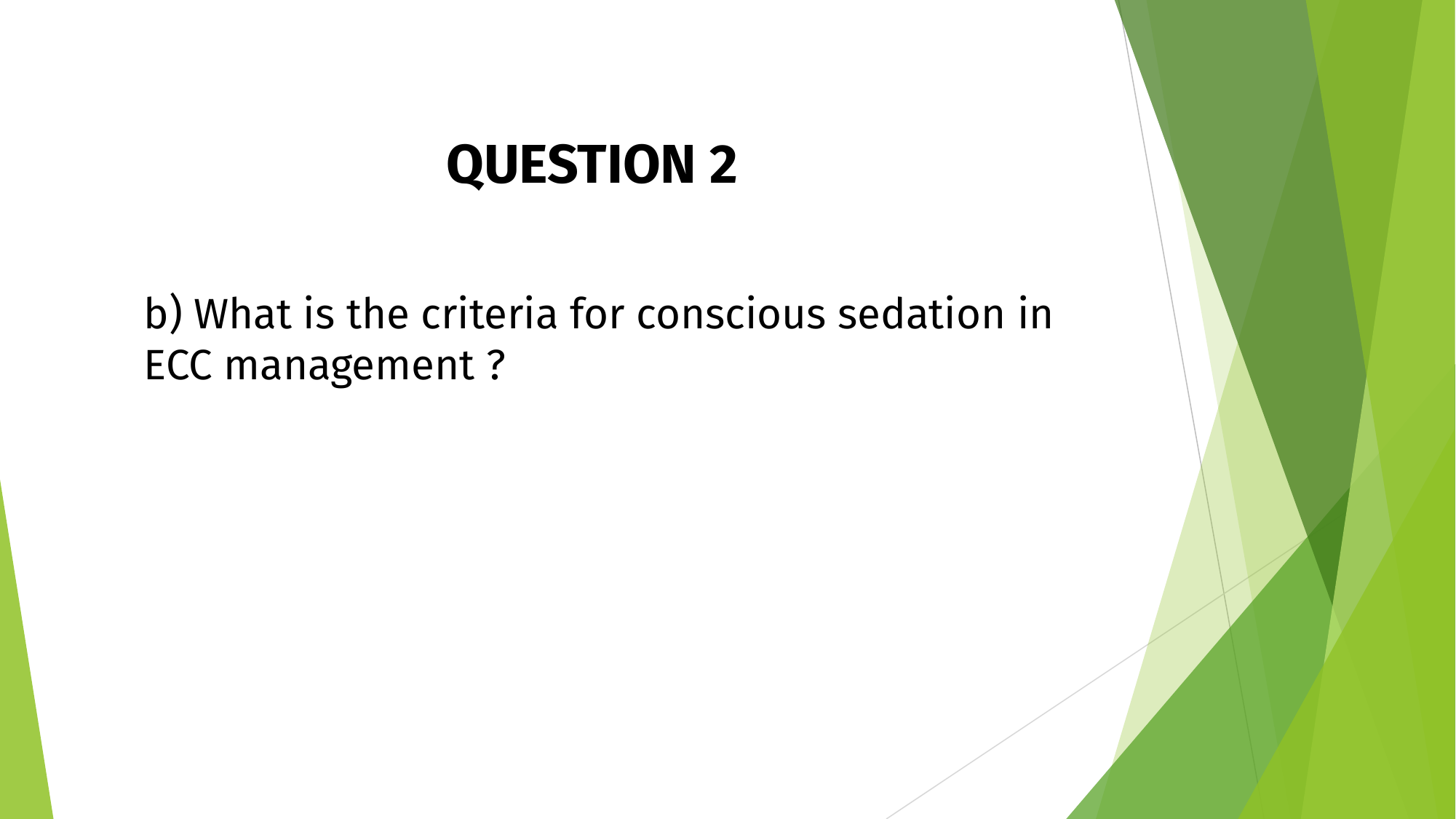

# QUESTION 2
b) What is the criteria for conscious sedation in ECC management ?